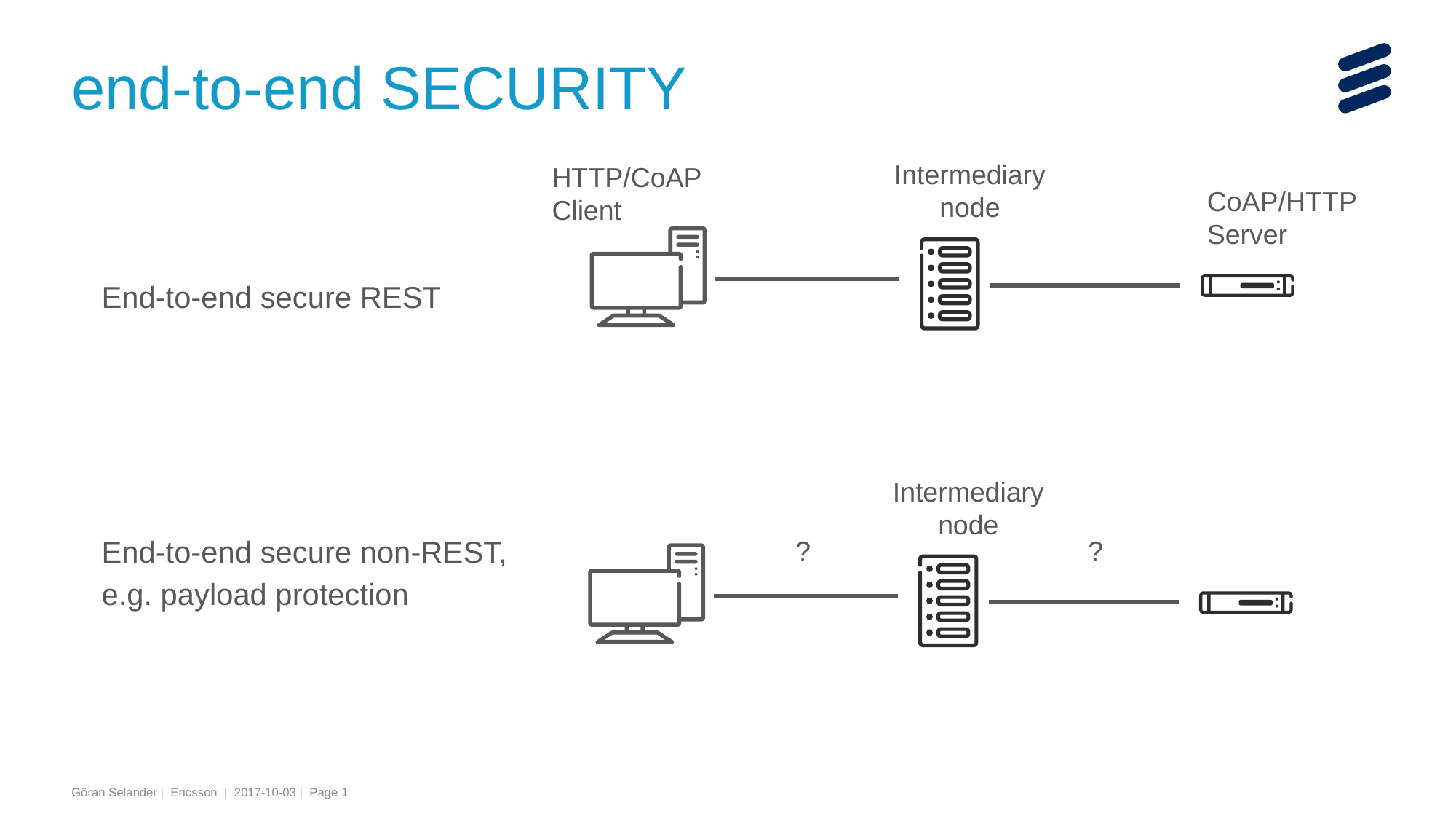

# end-to-end SECURITY
Intermediary node
HTTP/CoAP
Client
CoAP/HTTP
Server

End-to-end secure REST

End-to-end secure non-REST,
e.g. payload protection

Intermediary node
?
?